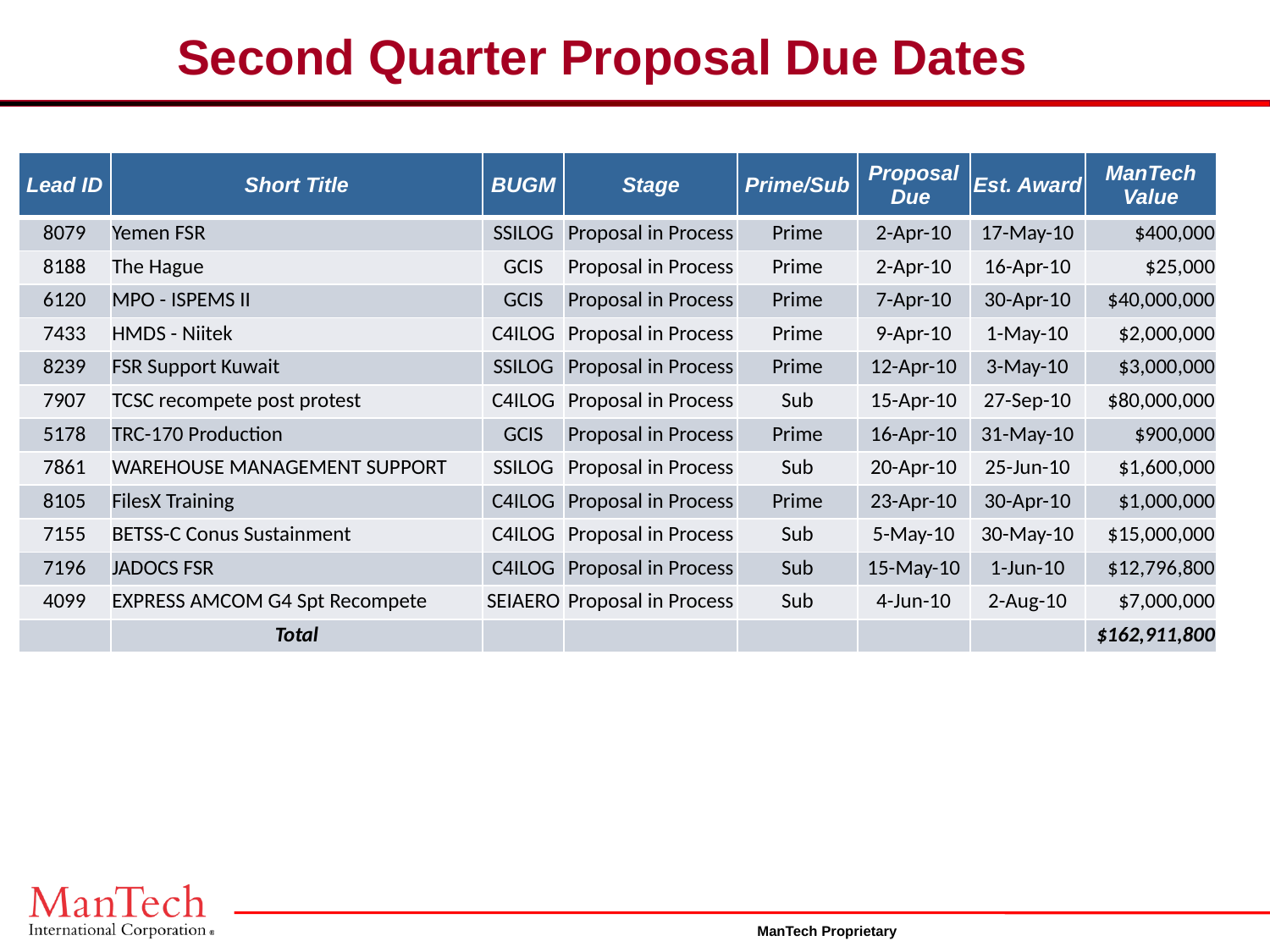

# Second Quarter Proposal Due Dates
| Lead ID | Short Title | BUGM | Stage | Prime/Sub | Proposal Due | Est. Award | ManTech Value |
| --- | --- | --- | --- | --- | --- | --- | --- |
| 8079 | Yemen FSR | SSILOG | Proposal in Process | Prime | 2-Apr-10 | 17-May-10 | $400,000 |
| 8188 | The Hague | GCIS | Proposal in Process | Prime | 2-Apr-10 | 16-Apr-10 | $25,000 |
| 6120 | MPO - ISPEMS II | GCIS | Proposal in Process | Prime | 7-Apr-10 | 30-Apr-10 | $40,000,000 |
| 7433 | HMDS - Niitek | C4ILOG | Proposal in Process | Prime | 9-Apr-10 | 1-May-10 | $2,000,000 |
| 8239 | FSR Support Kuwait | SSILOG | Proposal in Process | Prime | 12-Apr-10 | 3-May-10 | $3,000,000 |
| 7907 | TCSC recompete post protest | C4ILOG | Proposal in Process | Sub | 15-Apr-10 | 27-Sep-10 | $80,000,000 |
| 5178 | TRC-170 Production | GCIS | Proposal in Process | Prime | 16-Apr-10 | 31-May-10 | $900,000 |
| 7861 | WAREHOUSE MANAGEMENT SUPPORT | SSILOG | Proposal in Process | Sub | 20-Apr-10 | 25-Jun-10 | $1,600,000 |
| 8105 | FilesX Training | C4ILOG | Proposal in Process | Prime | 23-Apr-10 | 30-Apr-10 | $1,000,000 |
| 7155 | BETSS-C Conus Sustainment | C4ILOG | Proposal in Process | Sub | 5-May-10 | 30-May-10 | $15,000,000 |
| 7196 | JADOCS FSR | C4ILOG | Proposal in Process | Sub | 15-May-10 | 1-Jun-10 | $12,796,800 |
| 4099 | EXPRESS AMCOM G4 Spt Recompete | SEIAERO | Proposal in Process | Sub | 4-Jun-10 | 2-Aug-10 | $7,000,000 |
|  | Total |  |  |  |  |  | $162,911,800 |